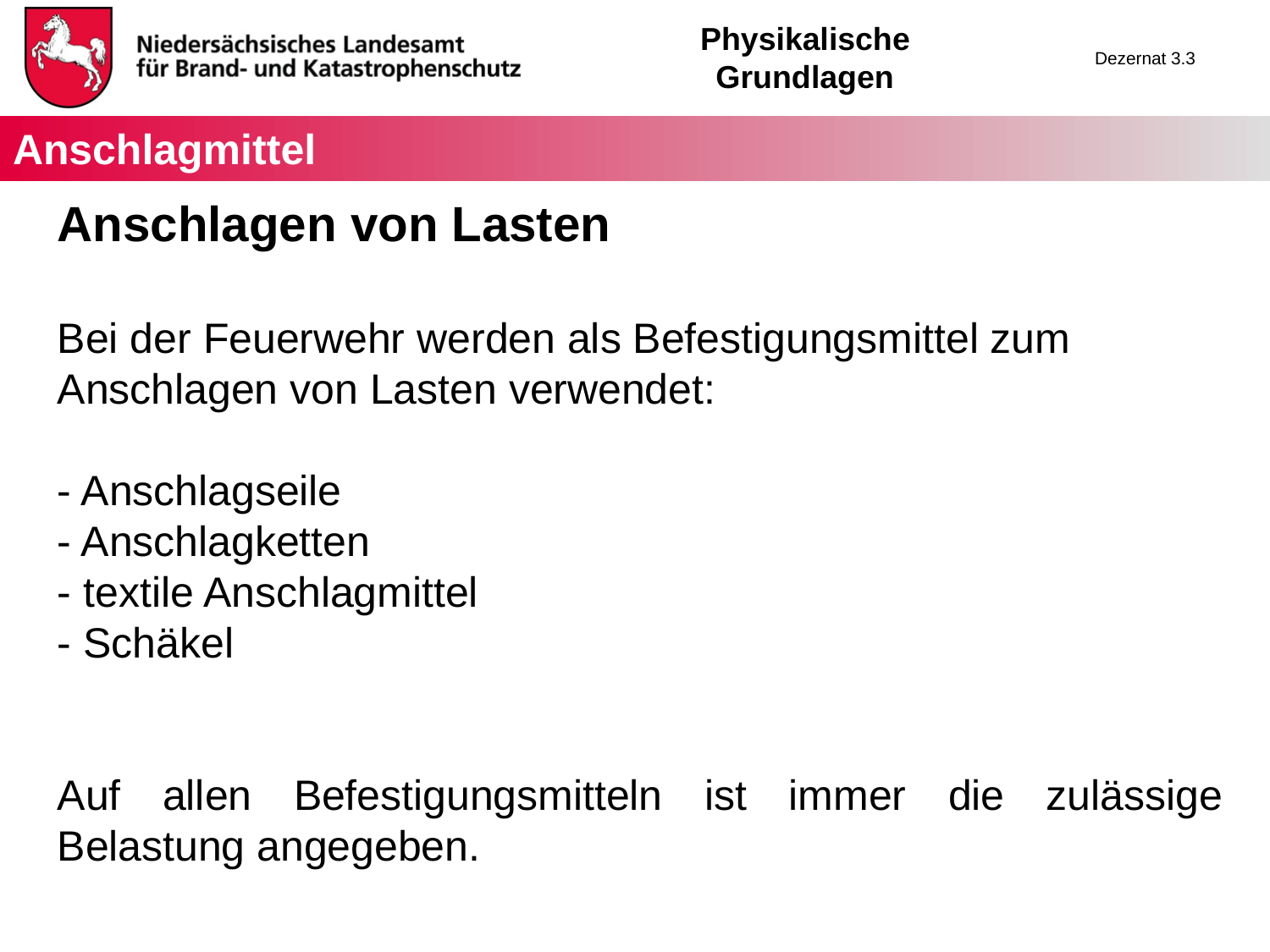

# Anschlagmittel
Anschlagen von Lasten

Bei der Feuerwehr werden als Befestigungsmittel zum Anschlagen von Lasten verwendet:

- Anschlagseile
- Anschlagketten
- textile Anschlagmittel
- Schäkel

Auf allen Befestigungsmitteln ist immer die zulässige Belastung angegeben.